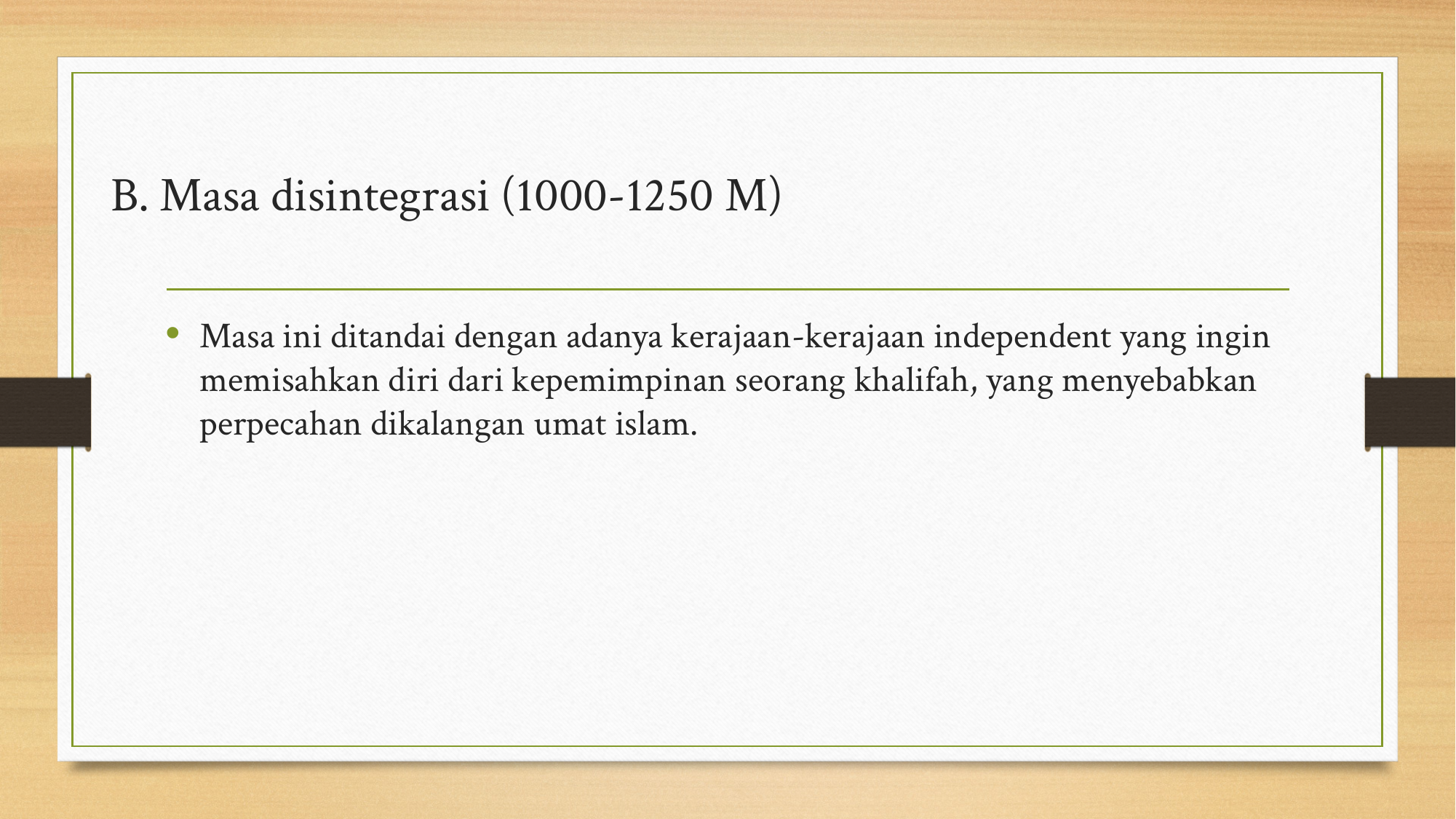

# B. Masa disintegrasi (1000-1250 M)
Masa ini ditandai dengan adanya kerajaan-kerajaan independent yang ingin memisahkan diri dari kepemimpinan seorang khalifah, yang menyebabkan perpecahan dikalangan umat islam.